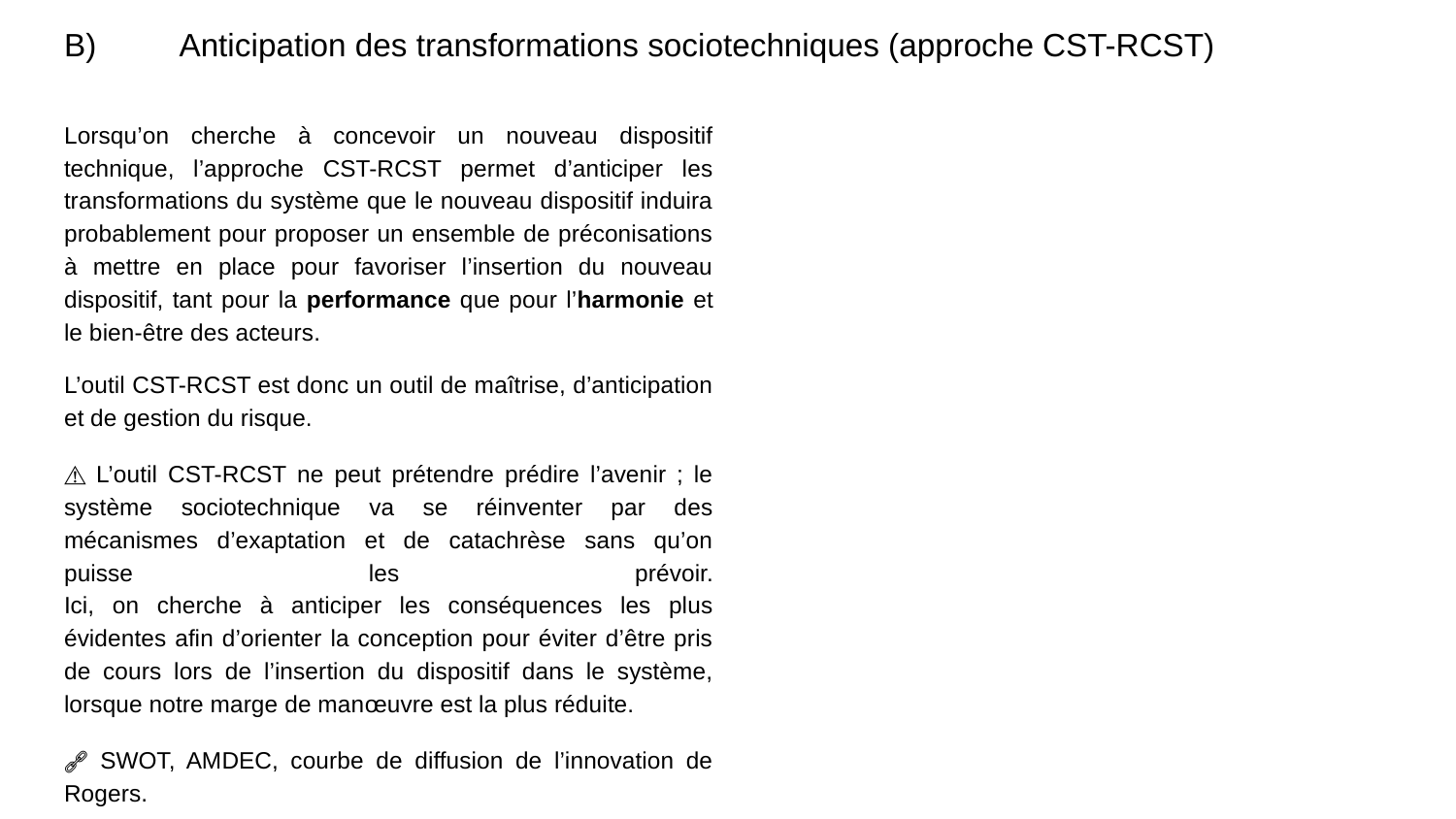

# B)	Anticipation des transformations sociotechniques (approche CST-RCST)
Lorsqu’on cherche à concevoir un nouveau dispositif technique, l’approche CST-RCST permet d’anticiper les transformations du système que le nouveau dispositif induira probablement pour proposer un ensemble de préconisations à mettre en place pour favoriser l’insertion du nouveau dispositif, tant pour la performance que pour l’harmonie et le bien-être des acteurs.
L’outil CST-RCST est donc un outil de maîtrise, d’anticipation et de gestion du risque.
⚠️ L’outil CST-RCST ne peut prétendre prédire l’avenir ; le système sociotechnique va se réinventer par des mécanismes d’exaptation et de catachrèse sans qu’on puisse les prévoir.
Ici, on cherche à anticiper les conséquences les plus évidentes afin d’orienter la conception pour éviter d’être pris de cours lors de l’insertion du dispositif dans le système, lorsque notre marge de manœuvre est la plus réduite.
🔗 SWOT, AMDEC, courbe de diffusion de l’innovation de Rogers.